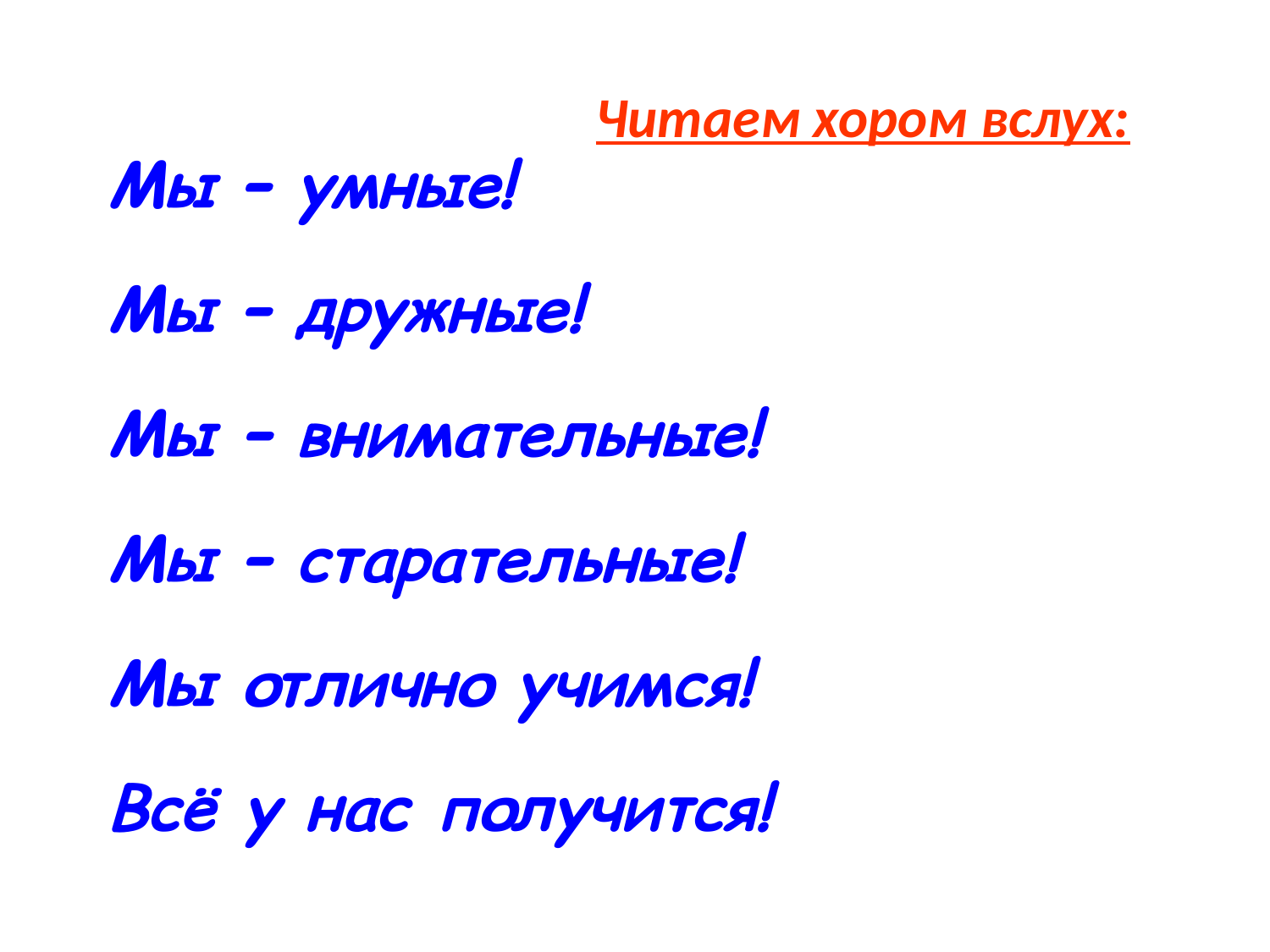

Читаем хором вслух:
Мы – умные!
Мы – дружные!
Мы – внимательные!
Мы – старательные!
Мы отлично учимся!
Всё у нас получится!